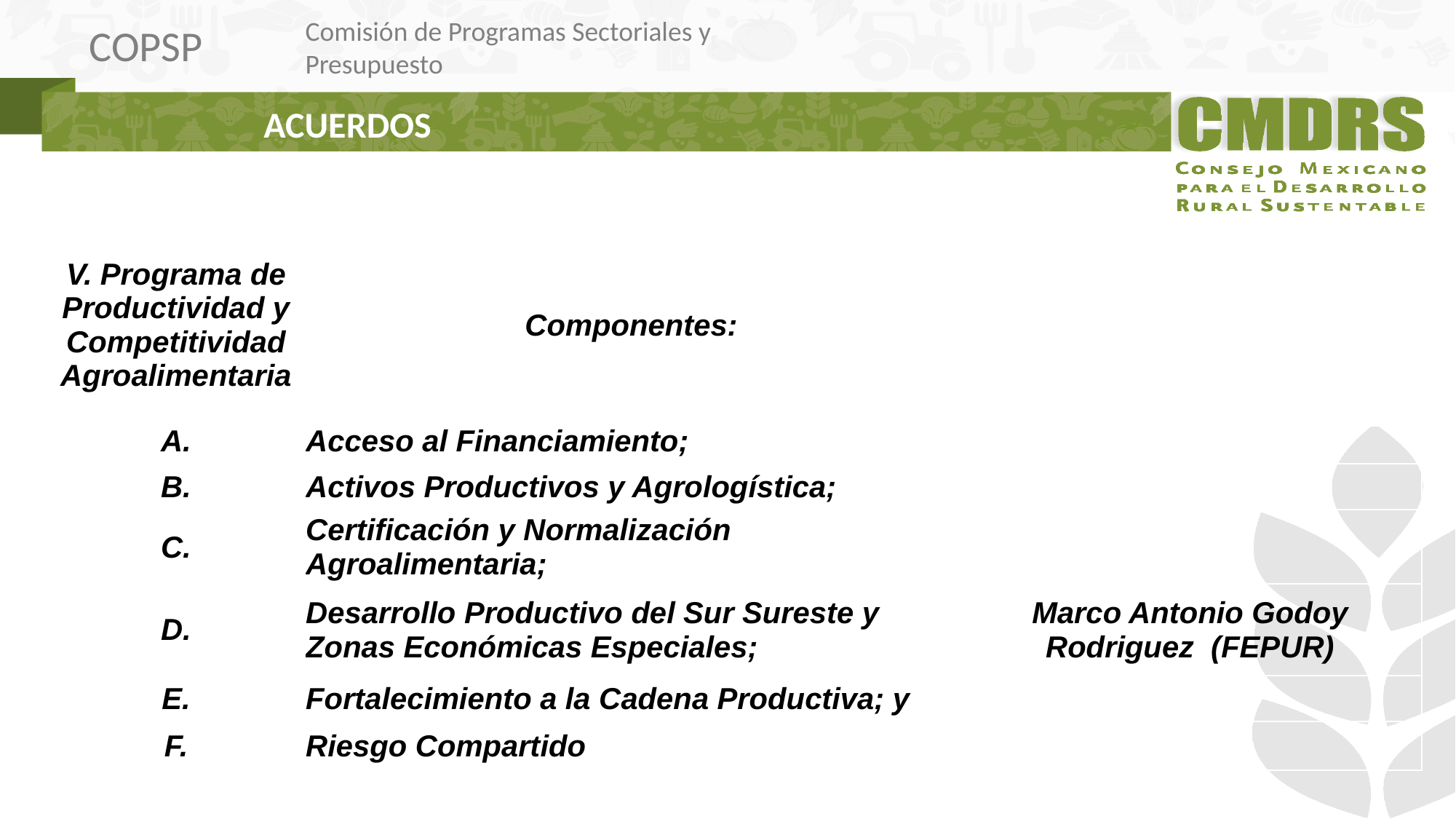

ACUERDOS

| V. Programa de Productividad y Competitividad Agroalimentaria | Componentes: |  |
| --- | --- | --- |
| A. | Acceso al Financiamiento; |  |
| B. | Activos Productivos y Agrologística; |  |
| C. | Certificación y Normalización Agroalimentaria; |  |
| D. | Desarrollo Productivo del Sur Sureste y Zonas Económicas Especiales; | Marco Antonio Godoy Rodriguez (FEPUR) |
| E. | Fortalecimiento a la Cadena Productiva; y |  |
| F. | Riesgo Compartido |  |